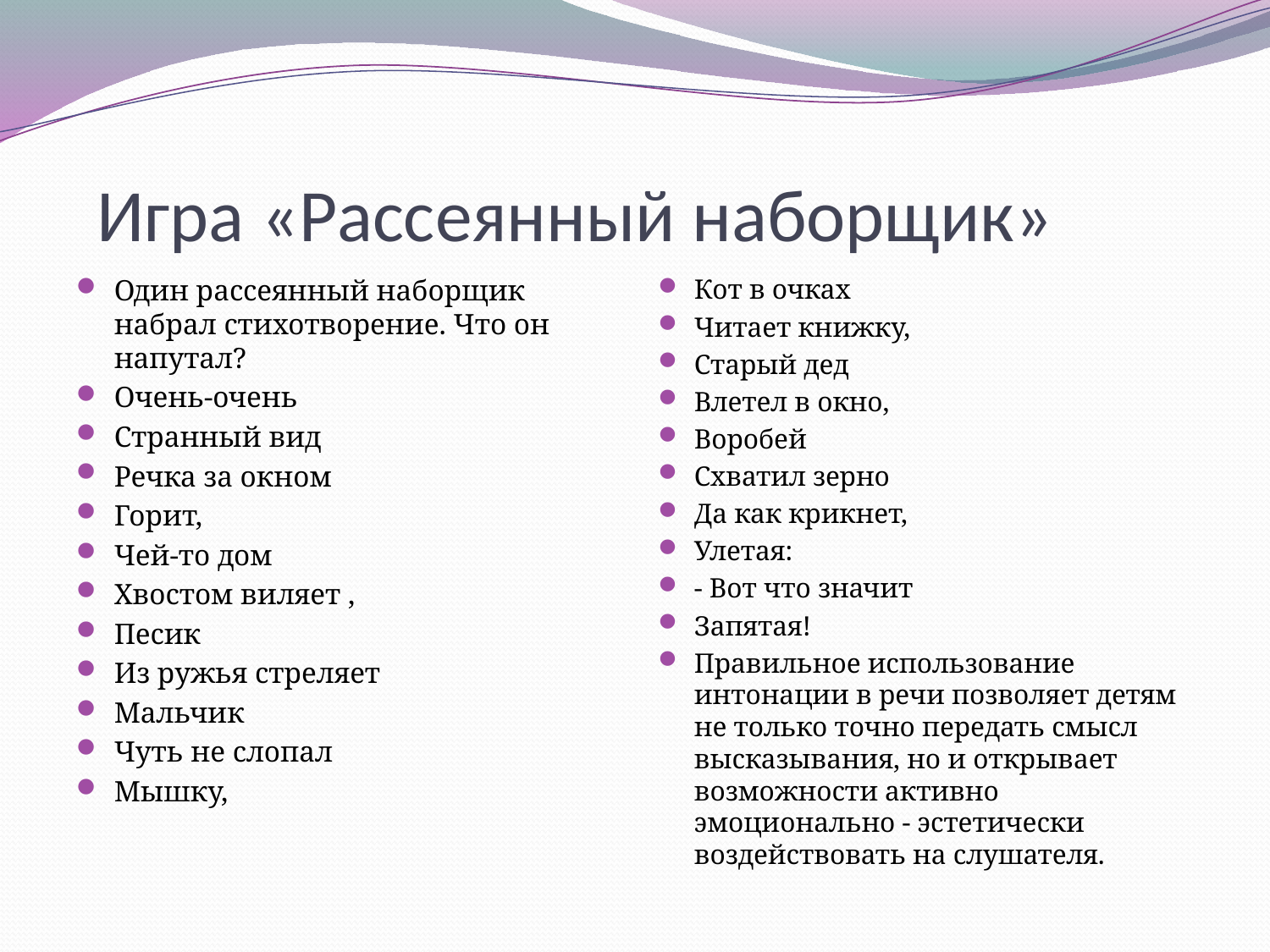

# Игра «Рассеянный наборщик»
Один рассеянный наборщик набрал стихотворение. Что он напутал?
Очень-очень
Странный вид
Речка за окном
Горит,
Чей-то дом
Хвостом виляет ,
Песик
Из ружья стреляет
Мальчик
Чуть не слопал
Мышку,
Кот в очках
Читает книжку,
Старый дед
Влетел в окно,
Воробей
Схватил зерно
Да как крикнет,
Улетая:
- Вот что значит
Запятая!
Правильное использование интонации в речи позволяет детям не только точно передать смысл высказывания, но и открывает возможности активно эмоционально - эстетически воздействовать на слушателя.